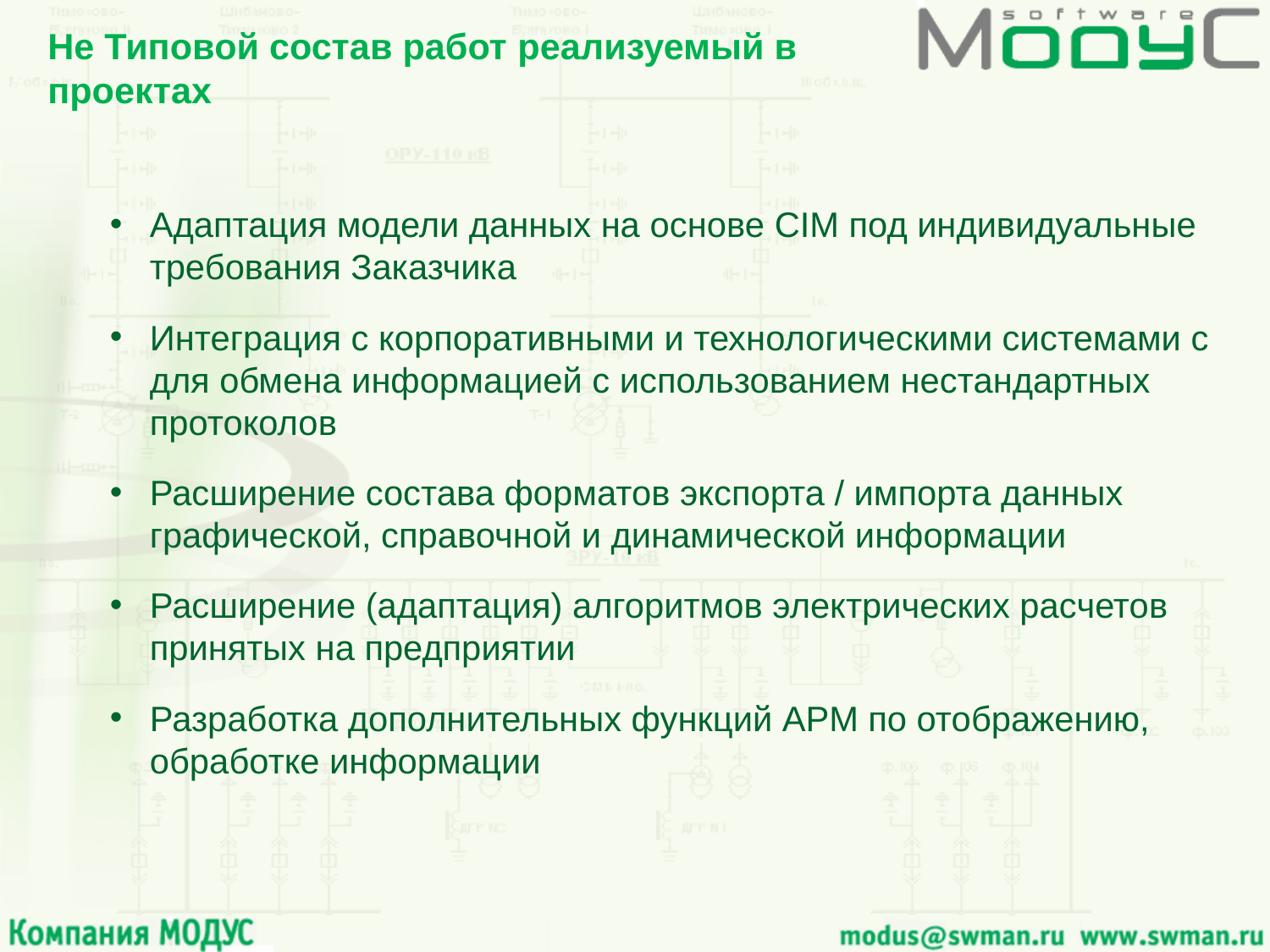

# Не Типовой состав работ реализуемый в проектах
Адаптация модели данных на основе CIM под индивидуальные требования Заказчика
Интеграция с корпоративными и технологическими системами с для обмена информацией с использованием нестандартных протоколов
Расширение состава форматов экспорта / импорта данных графической, справочной и динамической информации
Расширение (адаптация) алгоритмов электрических расчетов принятых на предприятии
Разработка дополнительных функций АРМ по отображению, обработке информации